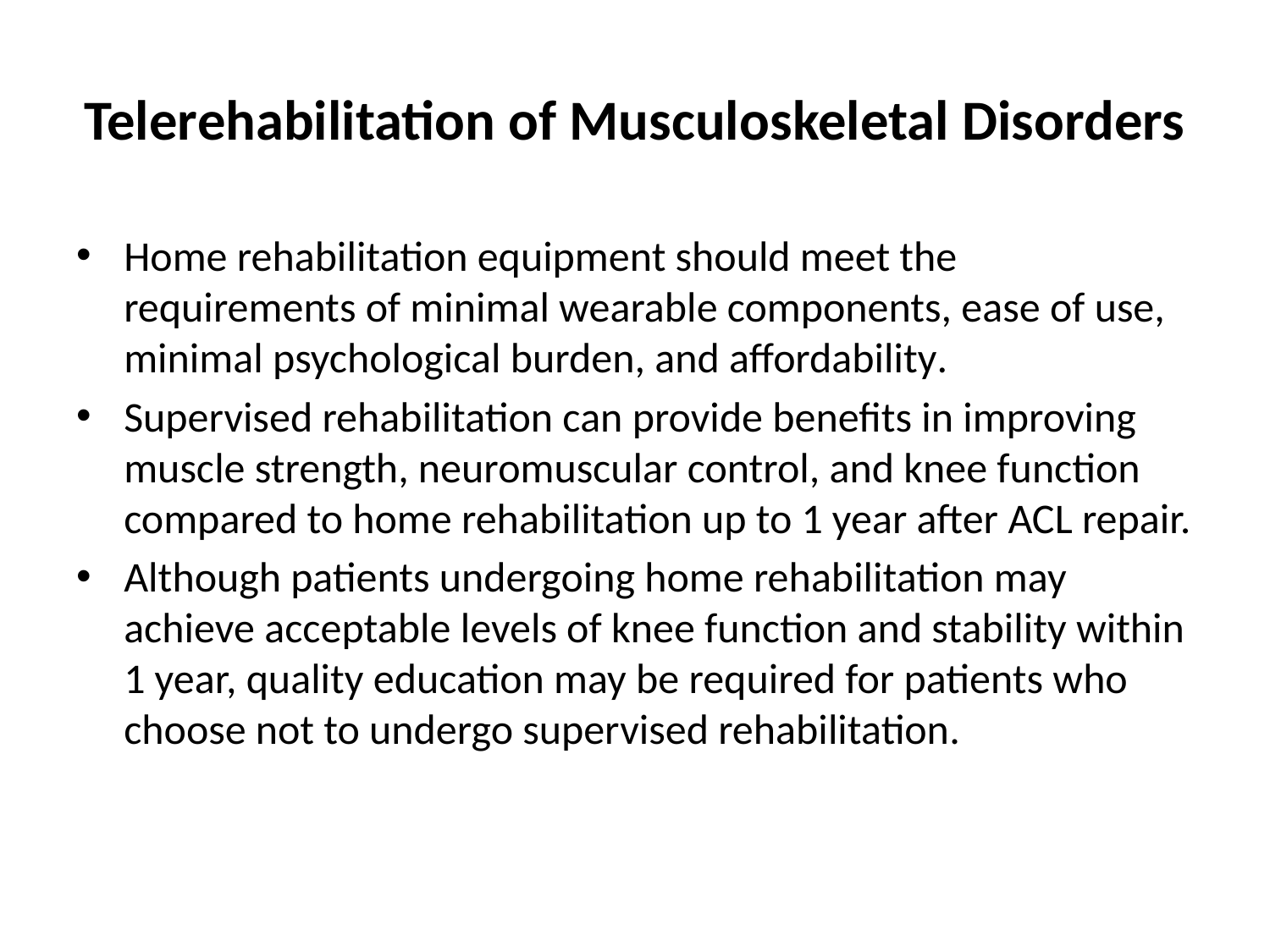

# Telerehabilitation of Musculoskeletal Disorders
Home rehabilitation equipment should meet the requirements of minimal wearable components, ease of use, minimal psychological burden, and affordability.
Supervised rehabilitation can provide benefits in improving muscle strength, neuromuscular control, and knee function compared to home rehabilitation up to 1 year after ACL repair.
Although patients undergoing home rehabilitation may achieve acceptable levels of knee function and stability within 1 year, quality education may be required for patients who choose not to undergo supervised rehabilitation.